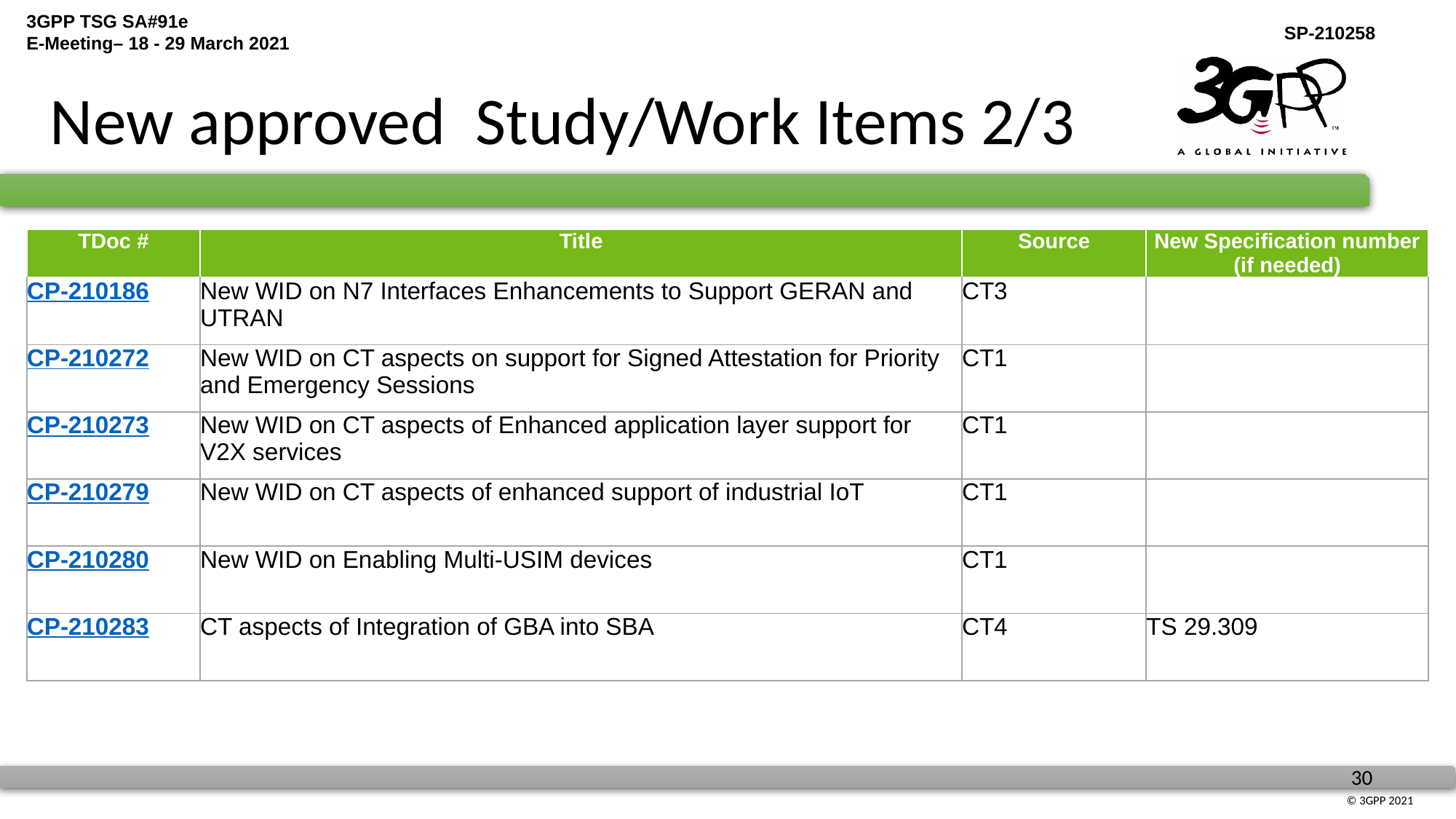

# New approved  Study/Work Items 2/3
| TDoc # | Title | Source | New Specification number (if needed) |
| --- | --- | --- | --- |
| CP-210186 | New WID on N7 Interfaces Enhancements to Support GERAN and UTRAN | CT3 |  |
| CP-210272 | New WID on CT aspects on support for Signed Attestation for Priority and Emergency Sessions | CT1 |  |
| CP-210273 | New WID on CT aspects of Enhanced application layer support for V2X services | CT1 |  |
| CP-210279 | New WID on CT aspects of enhanced support of industrial IoT | CT1 |  |
| CP-210280 | New WID on Enabling Multi-USIM devices | CT1 |  |
| CP-210283 | CT aspects of Integration of GBA into SBA | CT4 | TS 29.309 |